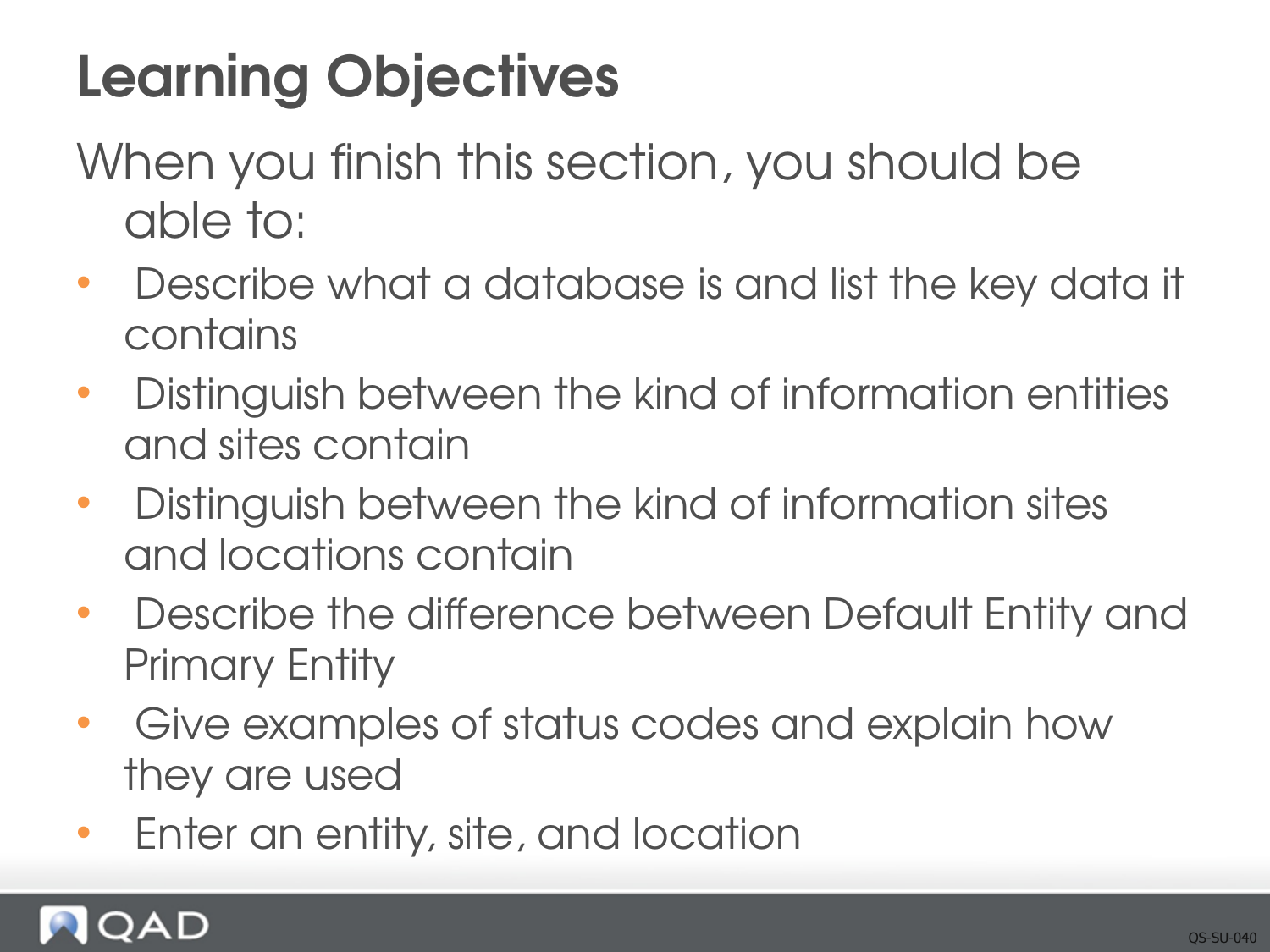

# Learning Objectives
When you finish this section, you should be able to:
 Describe what a database is and list the key data it contains
 Distinguish between the kind of information entities and sites contain
 Distinguish between the kind of information sites and locations contain
 Describe the difference between Default Entity and Primary Entity
 Give examples of status codes and explain how they are used
 Enter an entity, site, and location
QS-SU-040